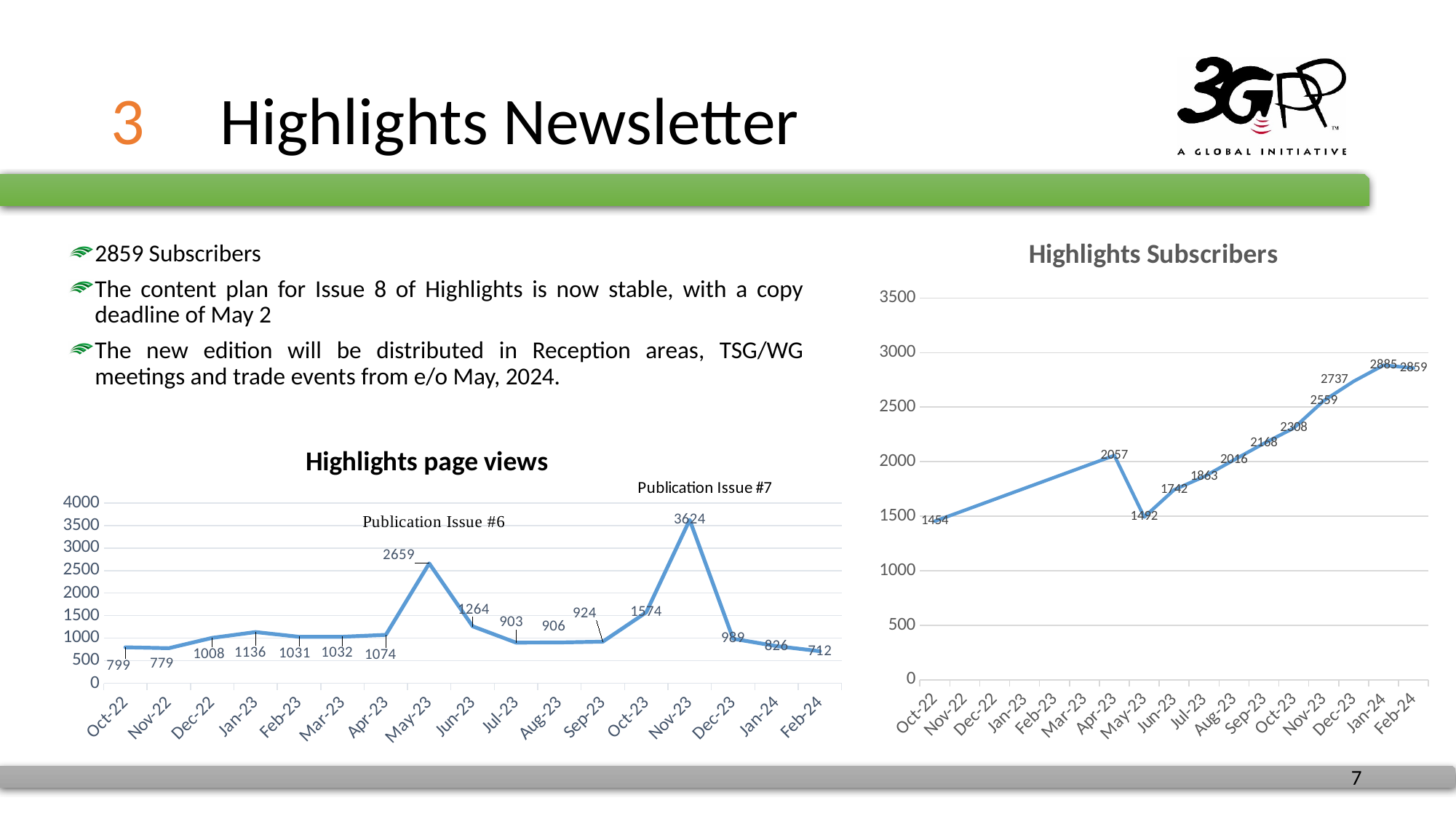

# 3	Highlights Newsletter

### Chart: Highlights Subscribers

| Category | Highlights Subscribers |
|---|---|
| 44835 | 1454.0 |
| 45017 | 2057.0 |
| 45047 | 1492.0 |
| 45078 | 1742.0 |
| 45108 | 1863.0 |
| 45139 | 2016.0 |
| 45170 | 2168.0 |
| 45200 | 2308.0 |
| 45231 | 2559.0 |
| 45261 | 2737.0 |
| 45292 | 2885.0 |
| 45323 | 2859.0 |
2859 Subscribers
The content plan for Issue 8 of Highlights is now stable, with a copy deadline of May 2
The new edition will be distributed in Reception areas, TSG/WG meetings and trade events from e/o May, 2024.

### Chart: Highlights page views

| Category |  |
|---|---|
| 44835 | 799.0 |
| 44866 | 779.0 |
| 44896 | 1008.0 |
| 44927 | 1136.0 |
| 44958 | 1031.0 |
| 44986 | 1032.0 |
| 45017 | 1074.0 |
| 45047 | 2659.0 |
| 45078 | 1264.0 |
| 45108 | 903.0 |
| 45139 | 906.0 |
| 45170 | 924.0 |
| 45200 | 1574.0 |
| 45231 | 3624.0 |
| 45261 | 989.0 |
| 45292 | 826.0 |
| 45323 | 712.0 |